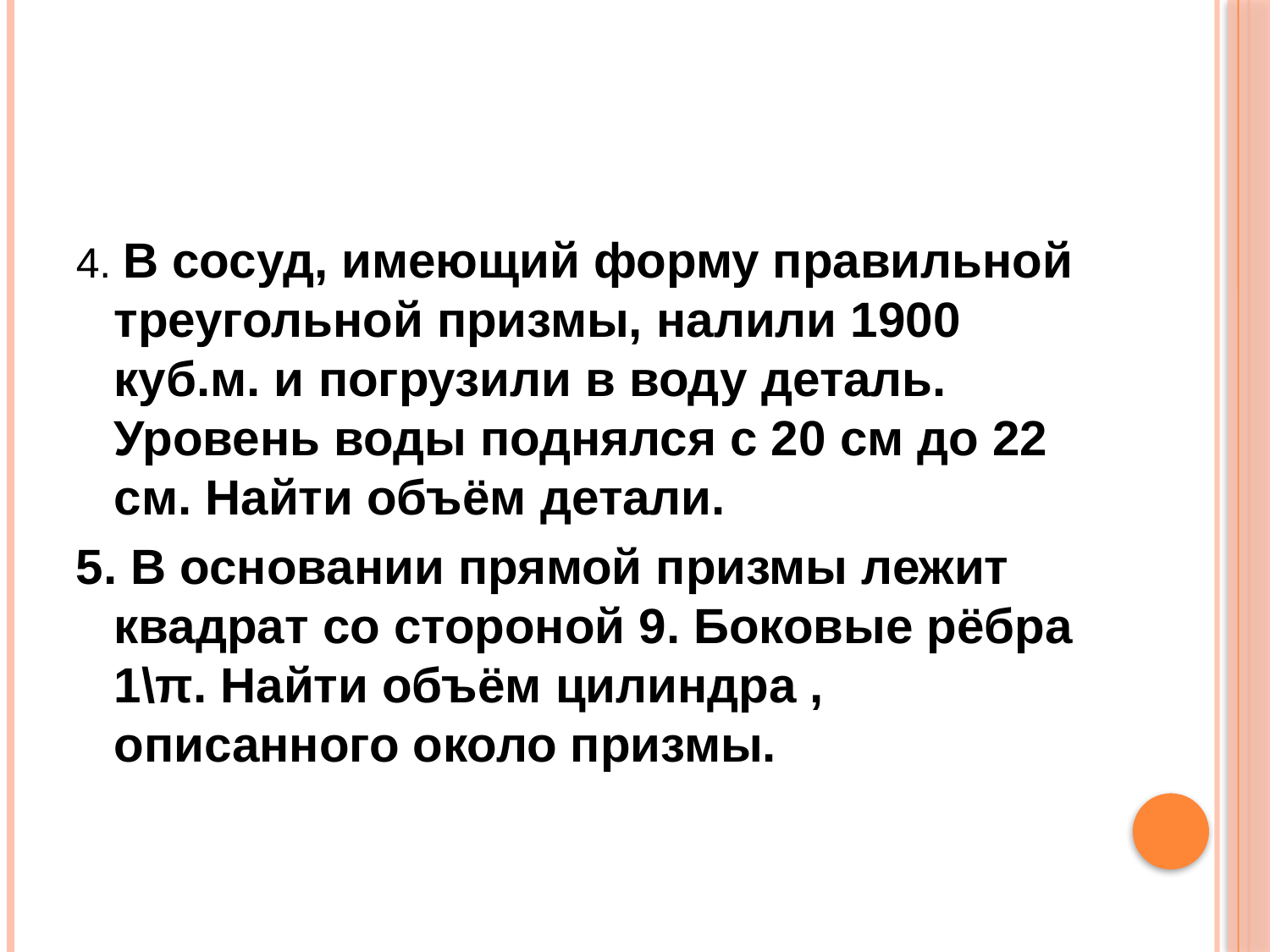

#
4. В сосуд, имеющий форму правильной треугольной призмы, налили 1900 куб.м. и погрузили в воду деталь. Уровень воды поднялся с 20 см до 22 см. Найти объём детали.
5. В основании прямой призмы лежит квадрат со стороной 9. Боковые рёбра 1\π. Найти объём цилиндра , описанного около призмы.